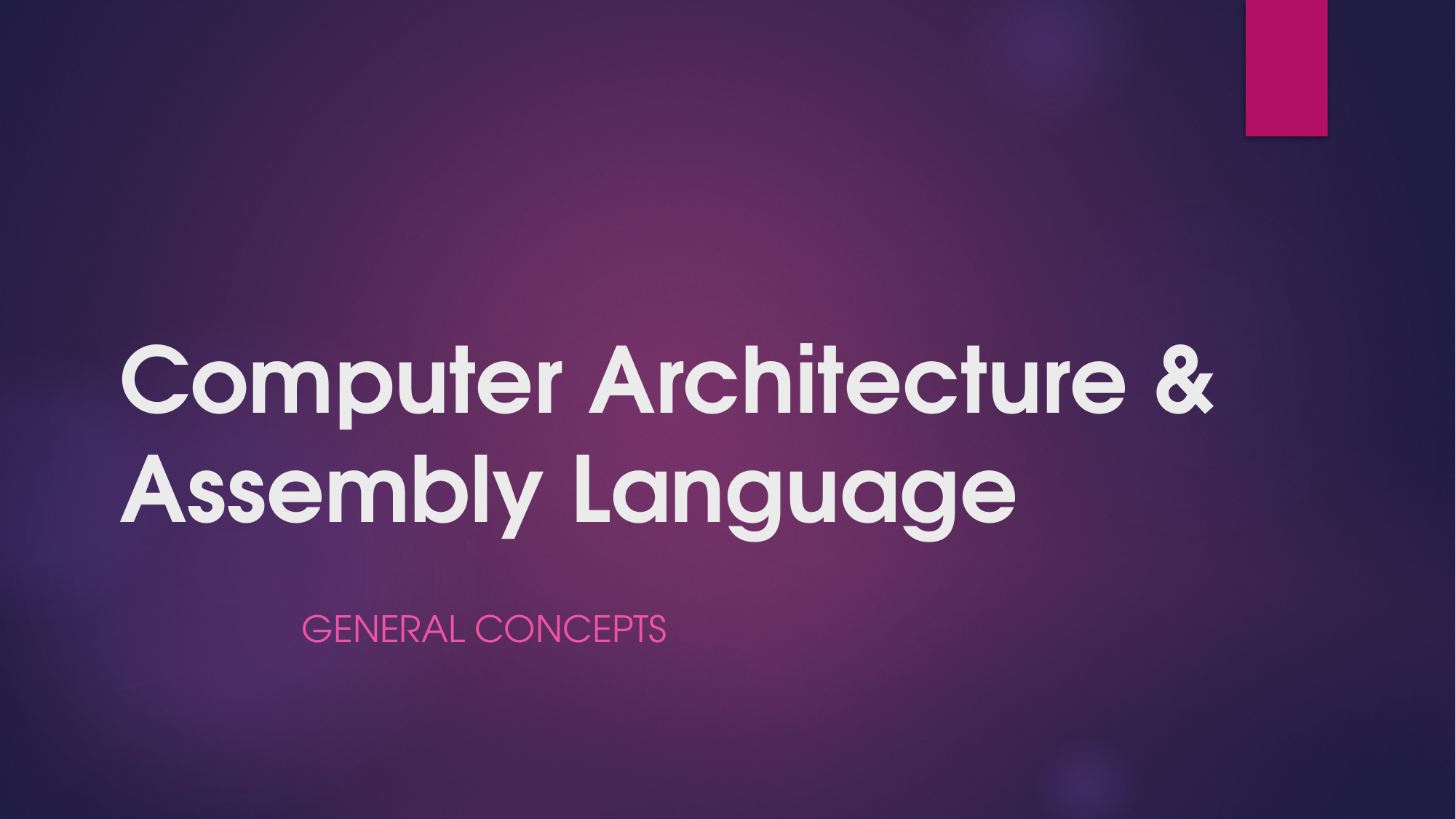

Computer Architecture &
Assembly Language
General Concepts